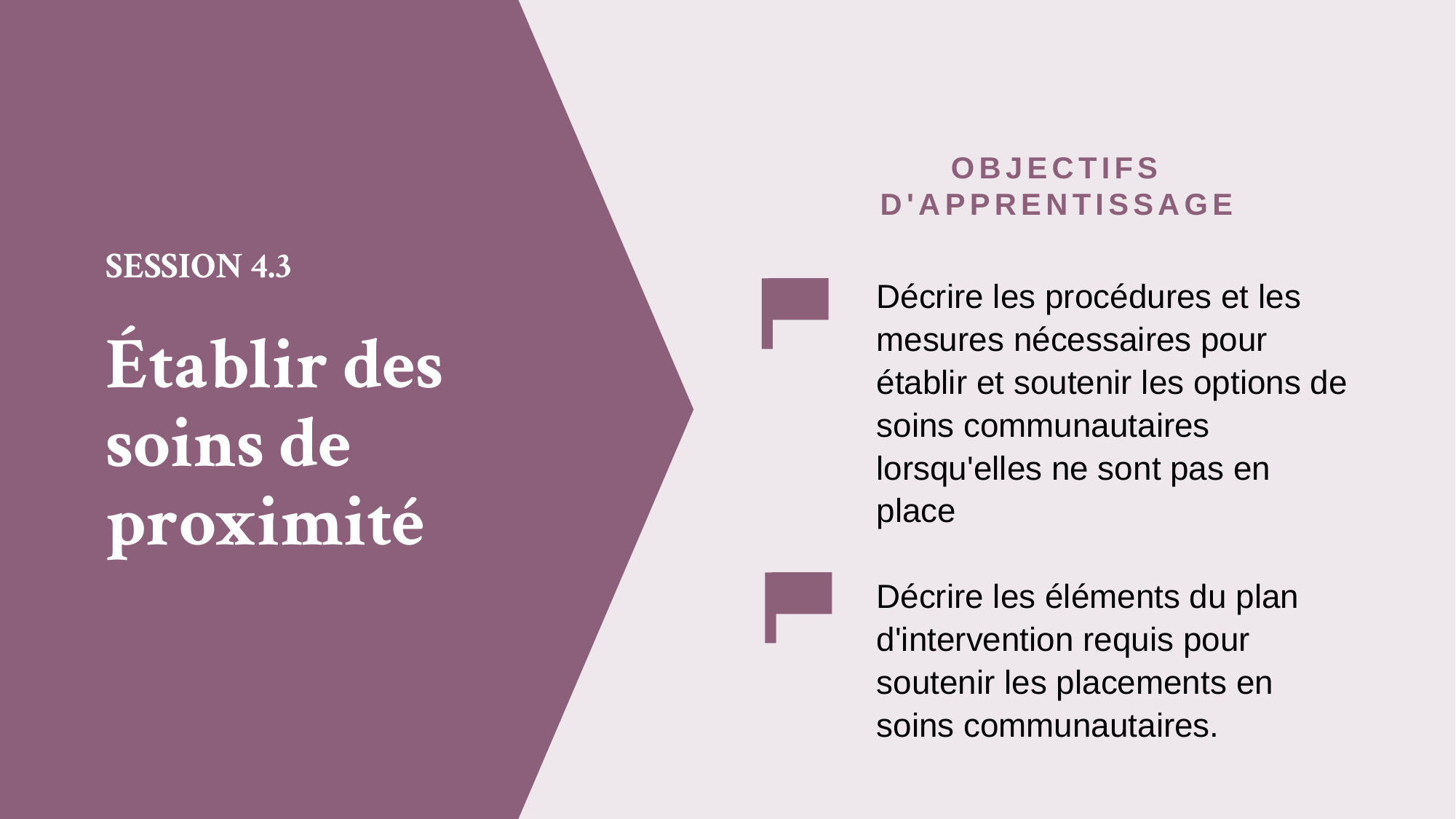

OBJECTIFS D'APPRENTISSAGE
Décrire les procédures et les mesures nécessaires pour établir et soutenir les options de soins communautaires lorsqu'elles ne sont pas en place

Décrire les éléments du plan d'intervention requis pour soutenir les placements en soins communautaires.

# SESSION 4.3 Établir des soins de proximité